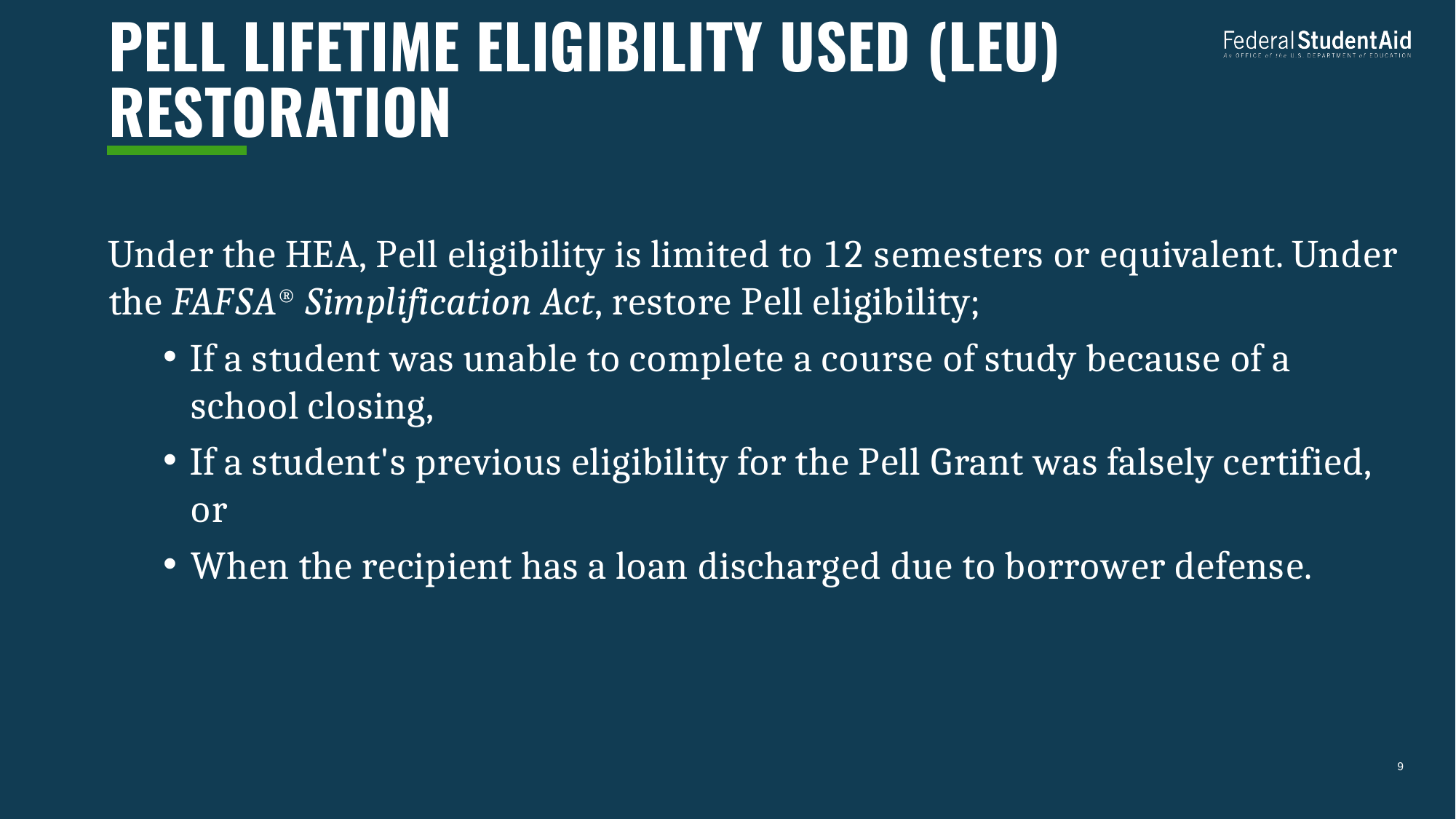

# Pell Lifetime Eligibility USED (LEU) Restoration
Under the HEA, Pell eligibility is limited to 12 semesters or equivalent. Under the FAFSA® Simplification Act, restore Pell eligibility;
If a student was unable to complete a course of study because of a school closing,
If a student's previous eligibility for the Pell Grant was falsely certified, or
When the recipient has a loan discharged due to borrower defense.
9